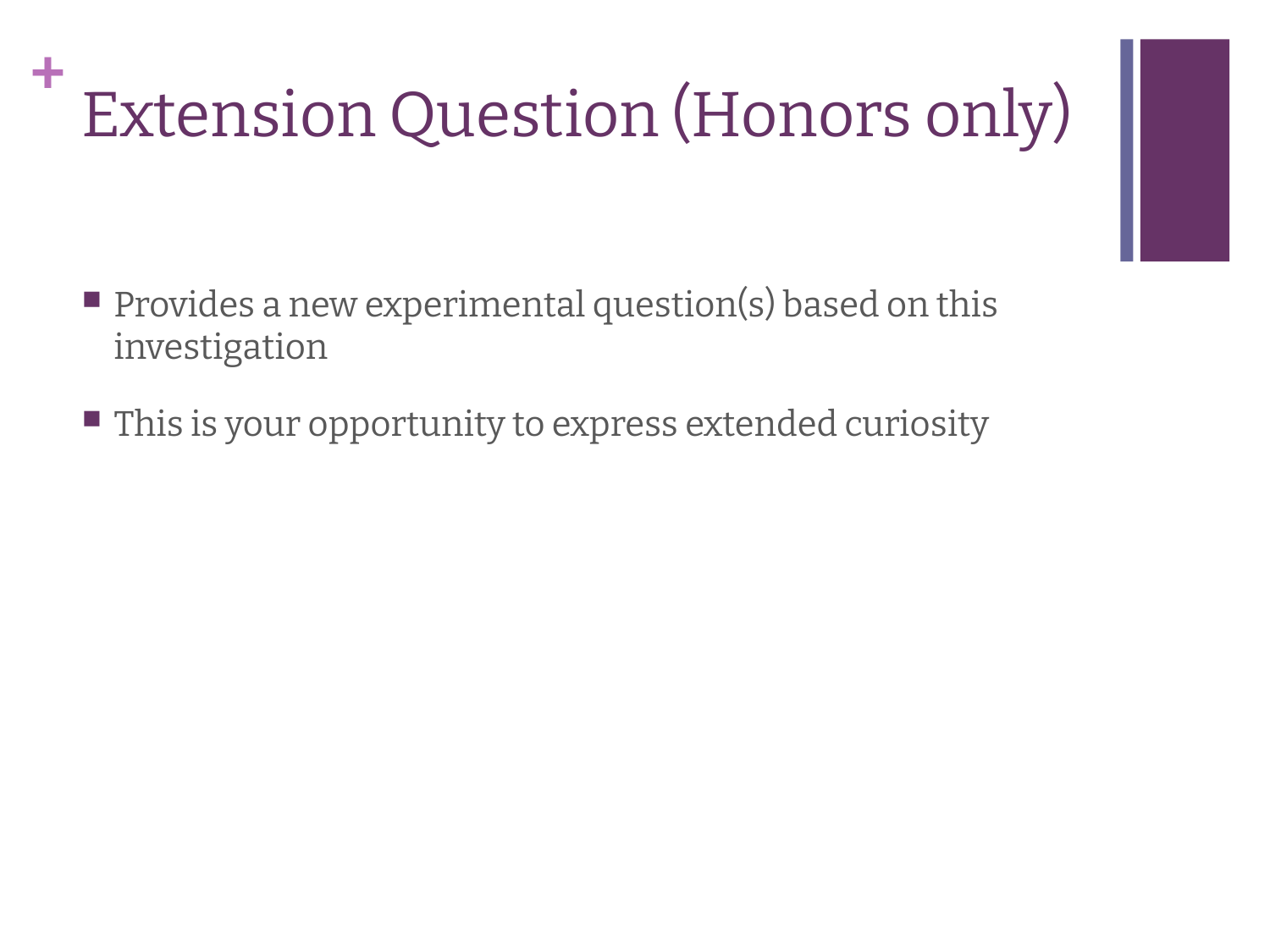

# Extension Question (Honors only)
Provides a new experimental question(s) based on this investigation
This is your opportunity to express extended curiosity